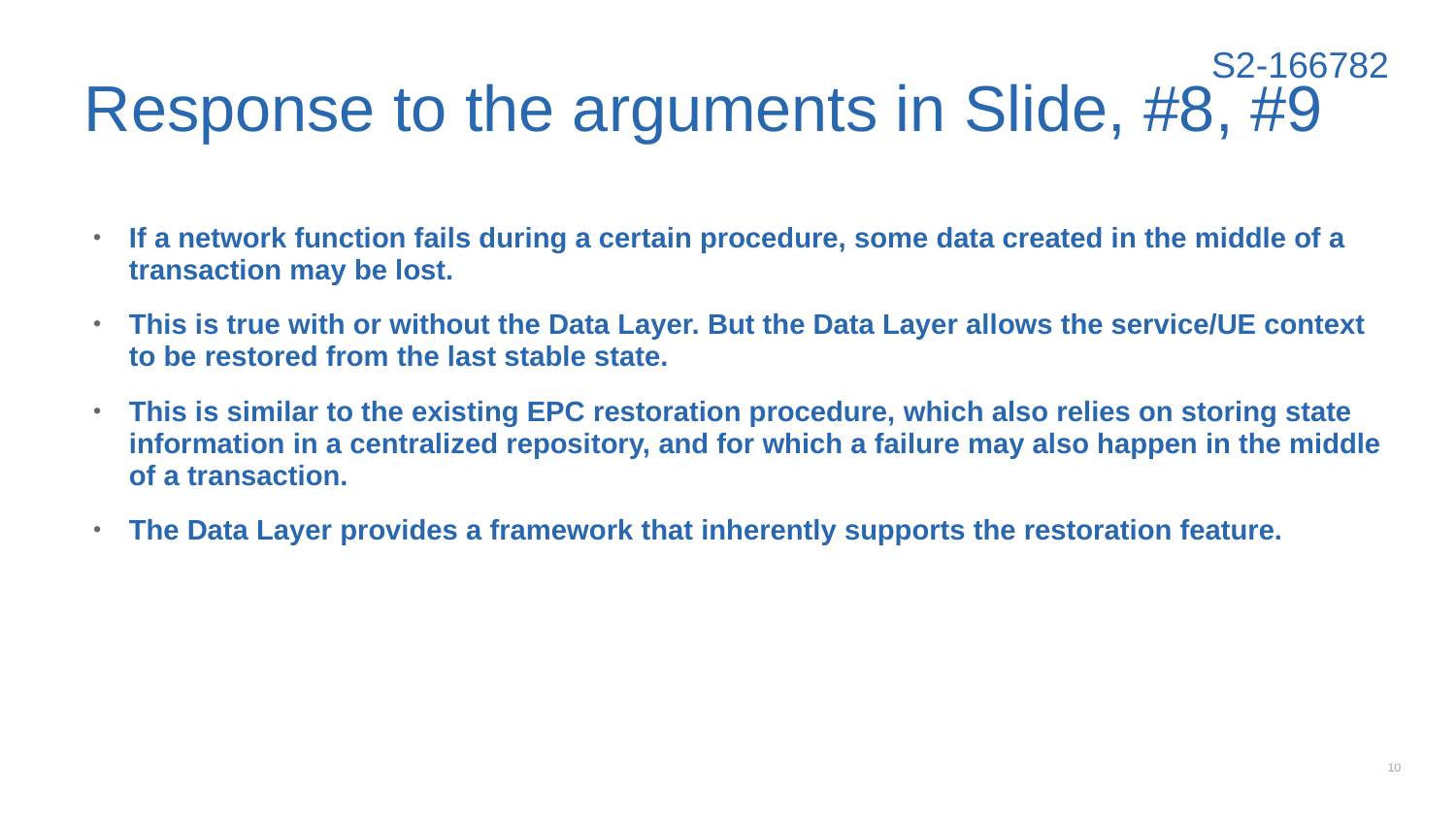

S2-166782
# Response to the arguments in Slide, #8, #9
If a network function fails during a certain procedure, some data created in the middle of a transaction may be lost.
This is true with or without the Data Layer. But the Data Layer allows the service/UE context to be restored from the last stable state.
This is similar to the existing EPC restoration procedure, which also relies on storing state information in a centralized repository, and for which a failure may also happen in the middle of a transaction.
The Data Layer provides a framework that inherently supports the restoration feature.